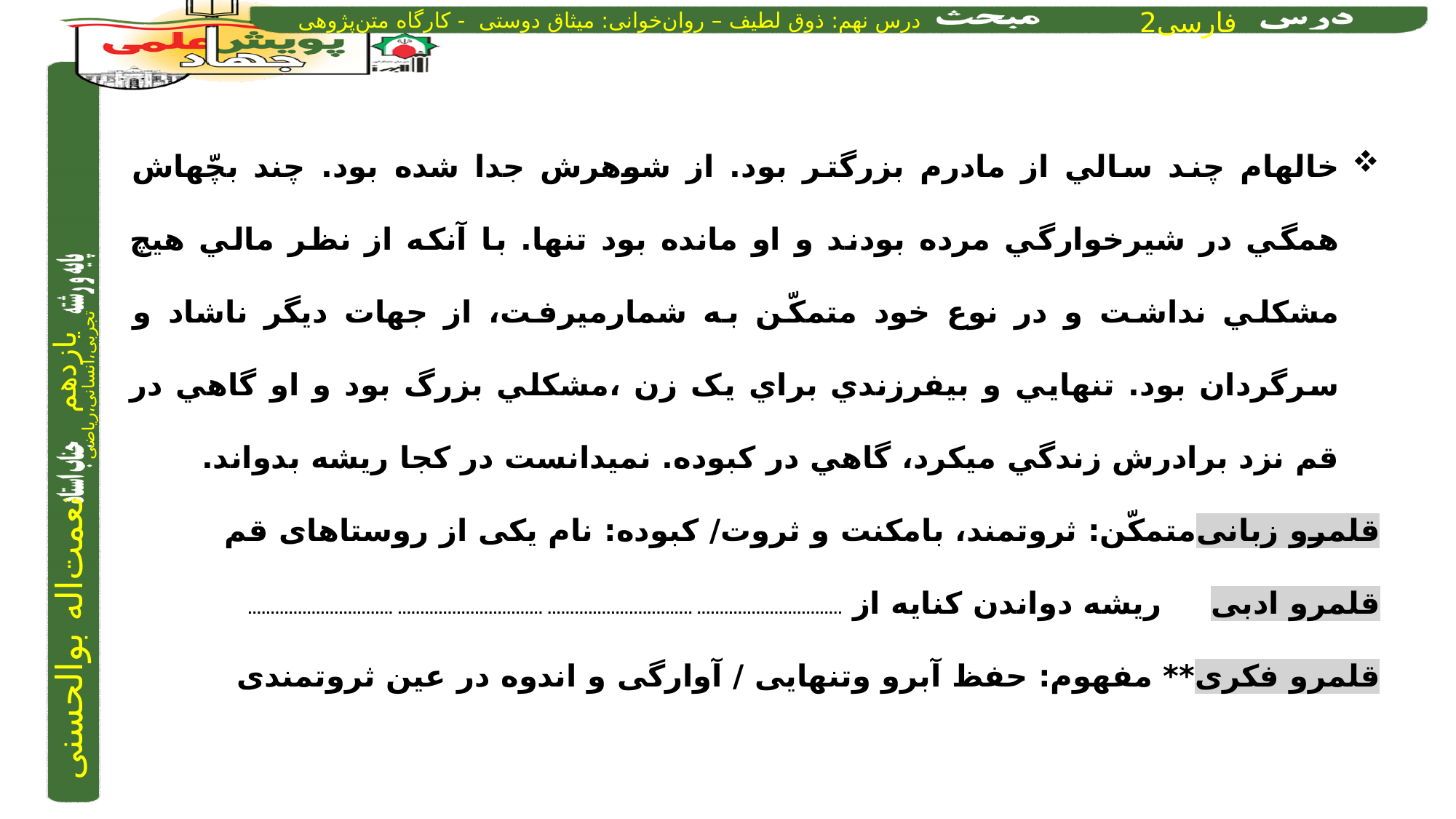

خاله­ام چند سالي از مادرم بزرگتر بود. از شوهرش جدا شده بود. چند بچّه­اش همگي در شیرخوارگي مرده بودند و او مانده بود تنها. با آنكه از نظر مالي هیچ مشكلي نداشت و در نوع خود متمکّن به شمارمي­رفت، از جهات ديگر ناشاد و سرگردان بود. تنهايي و بي­فرزندي براي يک زن ،مشكلي بزرگ بود و او گاهي در قم نزد برادرش زندگي مي­كرد، گاهي در كبوده. نمي­دانست در كجا ريشه بدواند.
قلمرو زبانی	متمکّن: ثروتمند، بامکنت و ثروت/ کبوده: نام یکی از روستاهای قم
قلمرو ادبی		ریشه دواندن کنایه از ................................ ................................ ................................ ................................
قلمرو فکری	** مفهوم: حفظ آبرو وتنهایی / آوارگی و اندوه در عین ثروتمندی